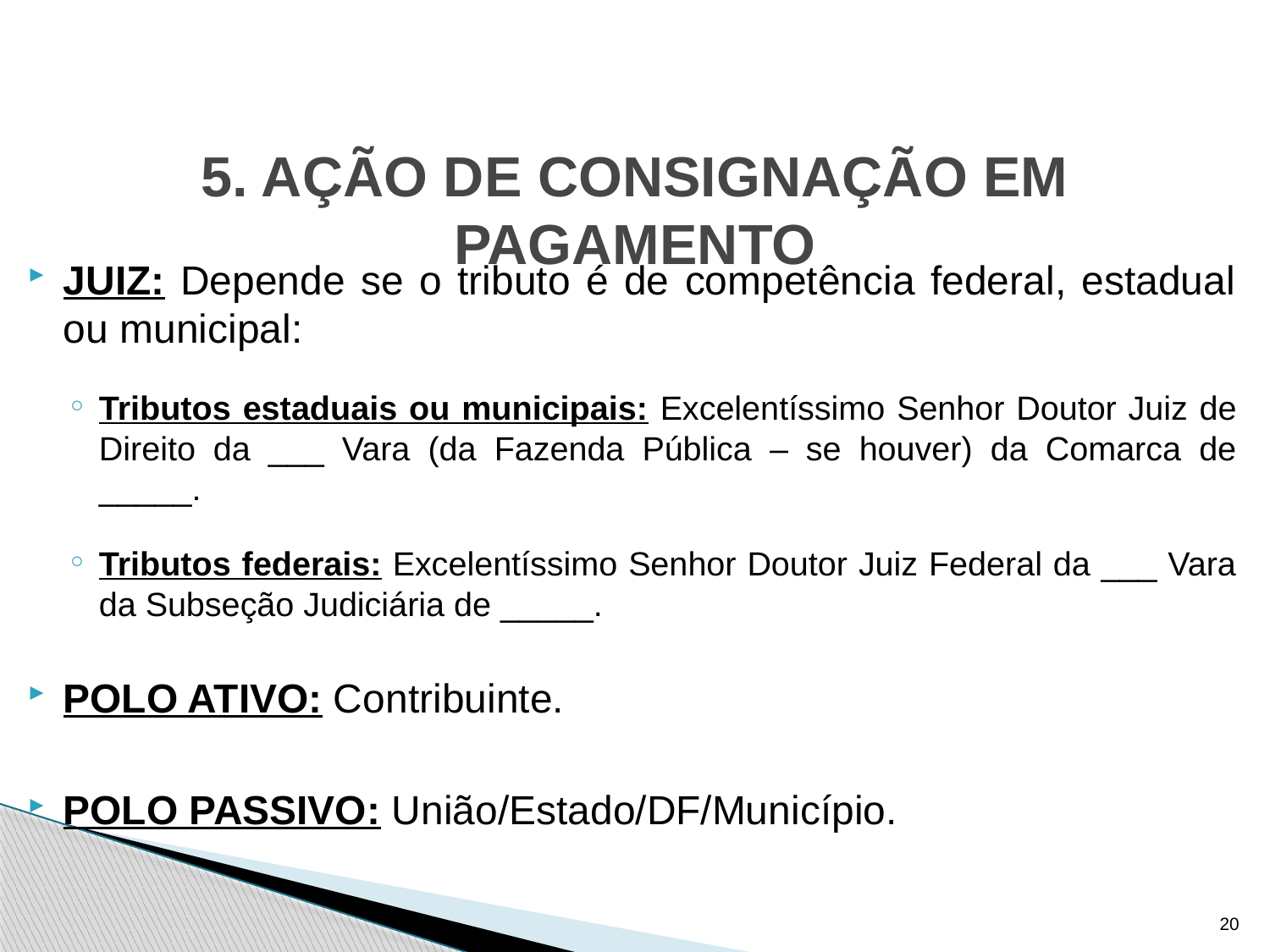

# 5. AÇÃO DE CONSIGNAÇÃO EM PAGAMENTO
JUIZ: Depende se o tributo é de competência federal, estadual ou municipal:
Tributos estaduais ou municipais: Excelentíssimo Senhor Doutor Juiz de Direito da ___ Vara (da Fazenda Pública – se houver) da Comarca de _____.
Tributos federais: Excelentíssimo Senhor Doutor Juiz Federal da ___ Vara da Subseção Judiciária de _____.
POLO ATIVO: Contribuinte.
POLO PASSIVO: União/Estado/DF/Município.

20